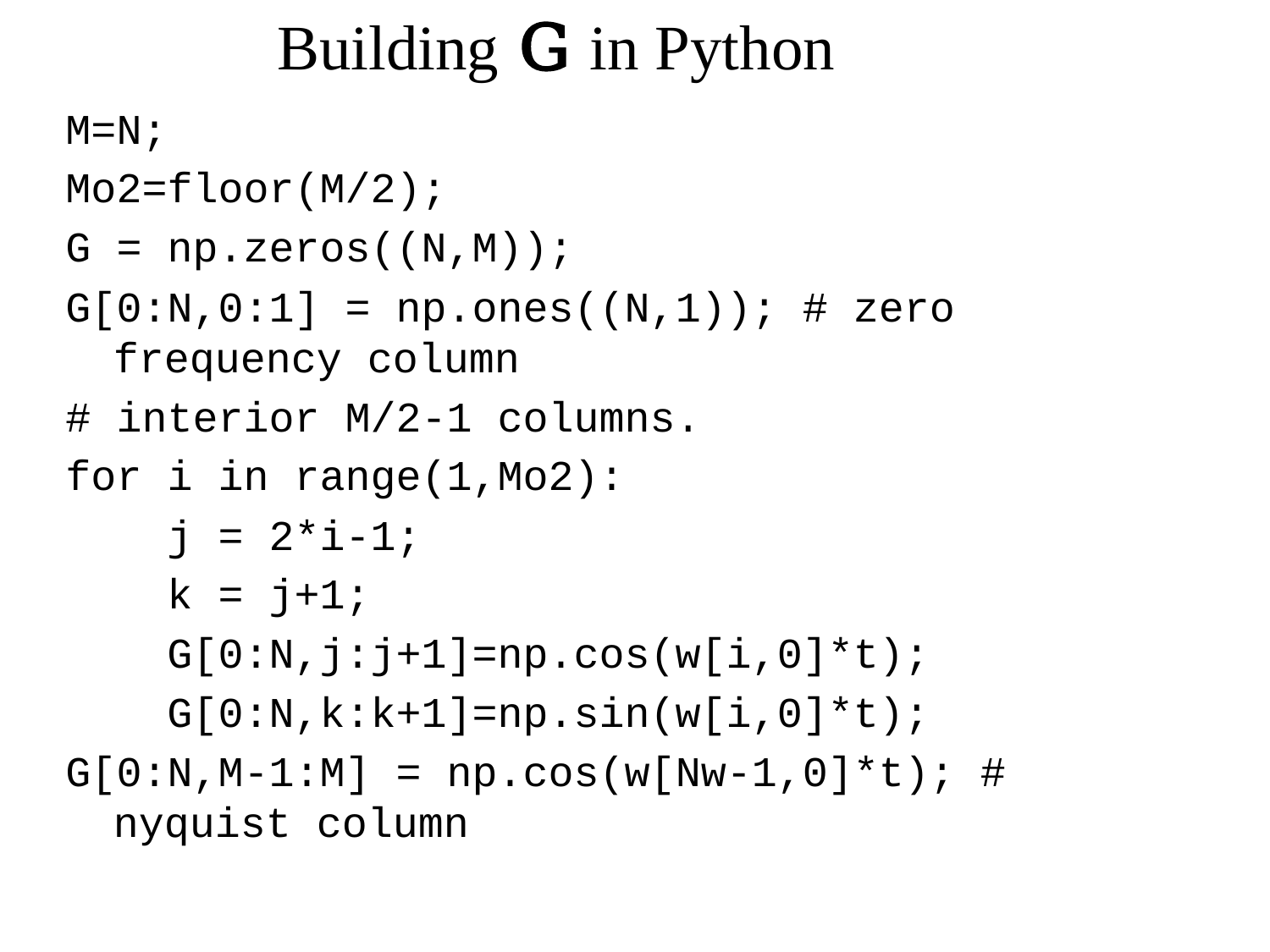

Building G in Python
M=N;
Mo2=floor(M/2);
G = np.zeros((N,M));
G[0:N,0:1] = np.ones((N,1)); # zero frequency column
# interior M/2-1 columns.
for i in range(1,Mo2):
    j = 2*i-1;
    k = j+1;
    G[0:N,j:j+1]=np.cos(w[i,0]*t);
    G[0:N,k:k+1]=np.sin(w[i,0]*t);
G[0:N,M-1:M] = np.cos(w[Nw-1,0]*t); # nyquist column